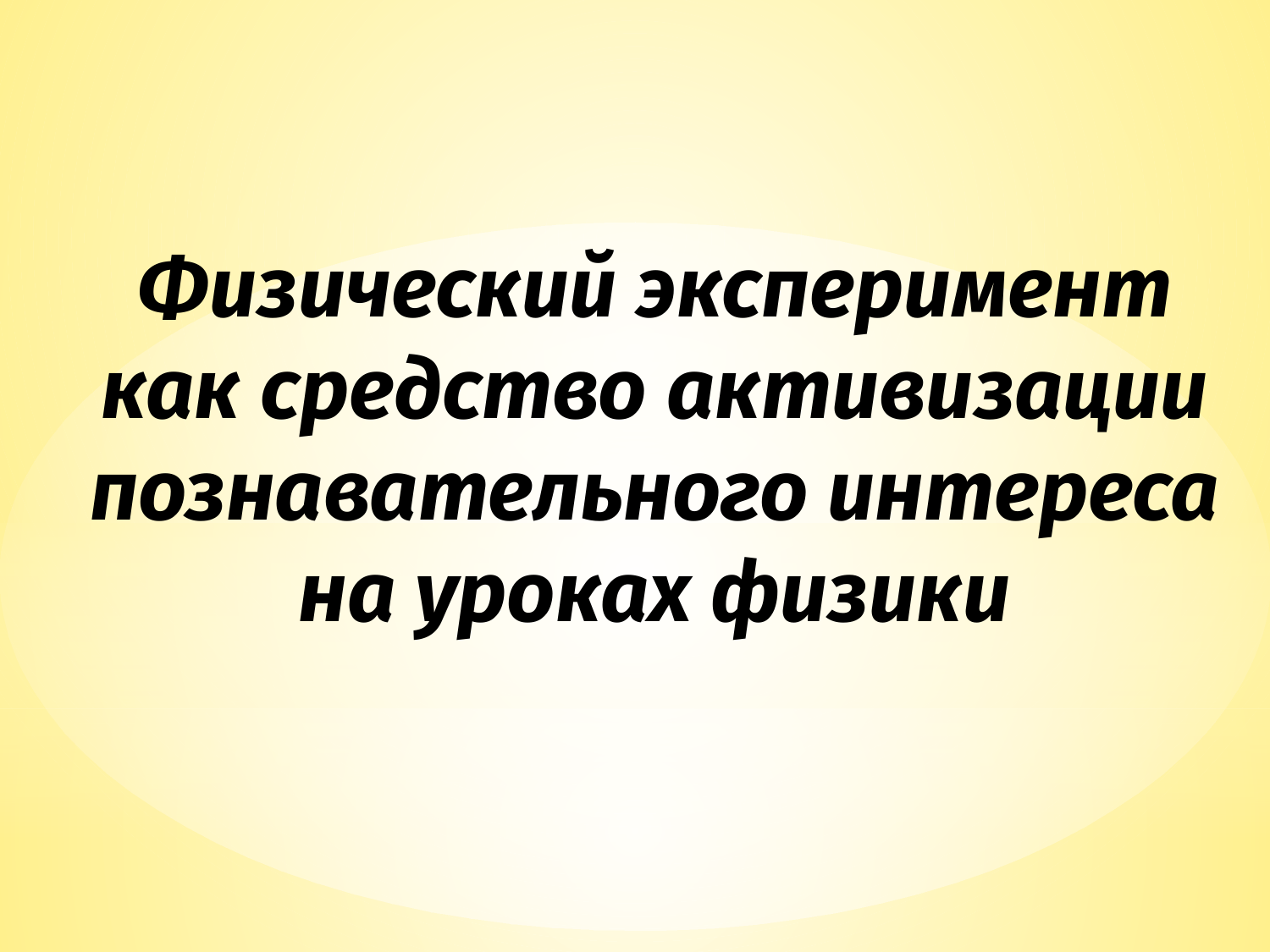

Физический эксперимент как средство активизации познавательного интереса на уроках физики